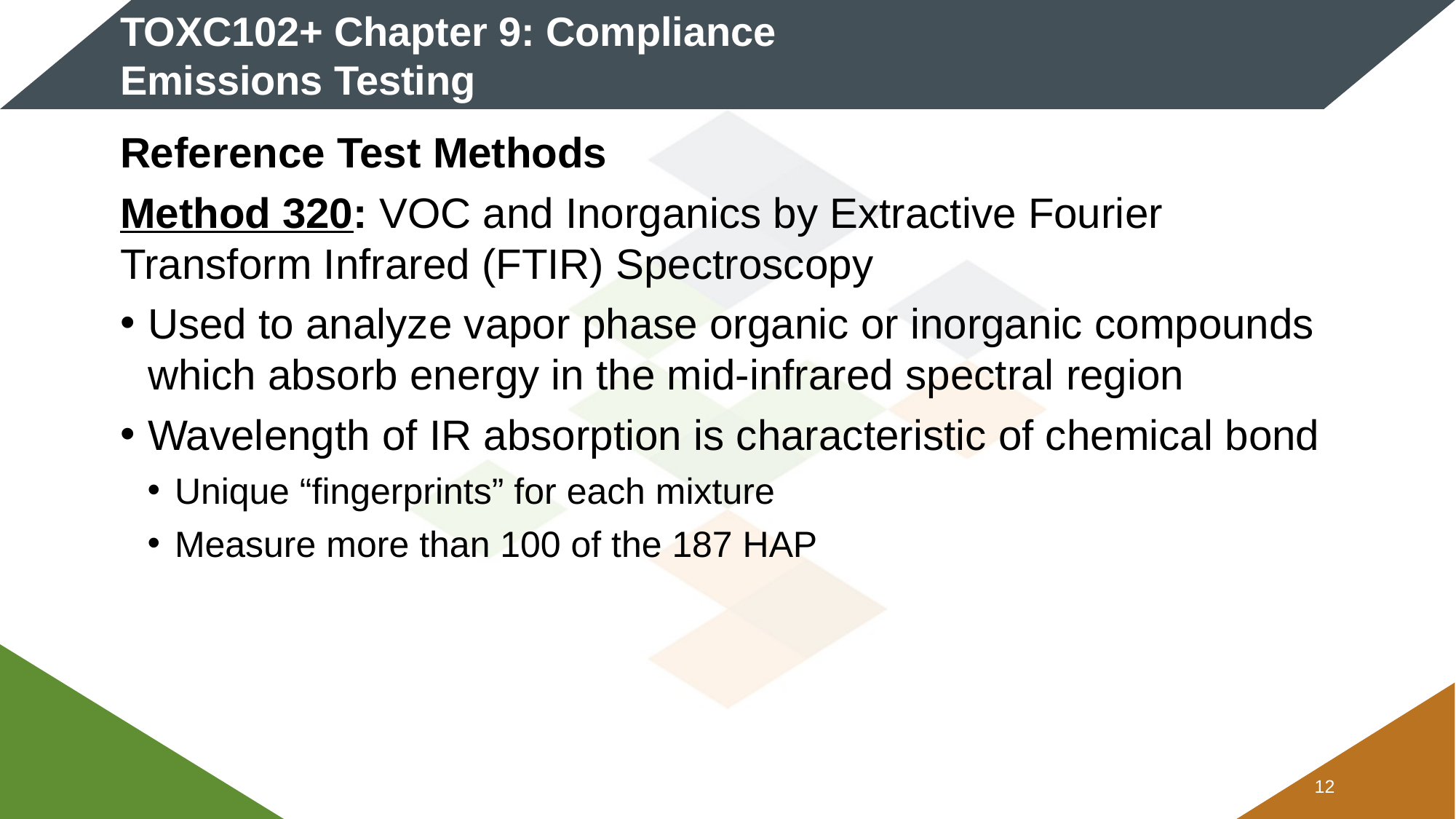

# TOXC102+ Chapter 9: Compliance Emissions Testing
Reference Test Methods
Method 320: VOC and Inorganics by Extractive Fourier Transform Infrared (FTIR) Spectroscopy
Used to analyze vapor phase organic or inorganic compounds which absorb energy in the mid-infrared spectral region
Wavelength of IR absorption is characteristic of chemical bond
Unique “fingerprints” for each mixture
Measure more than 100 of the 187 HAP
12